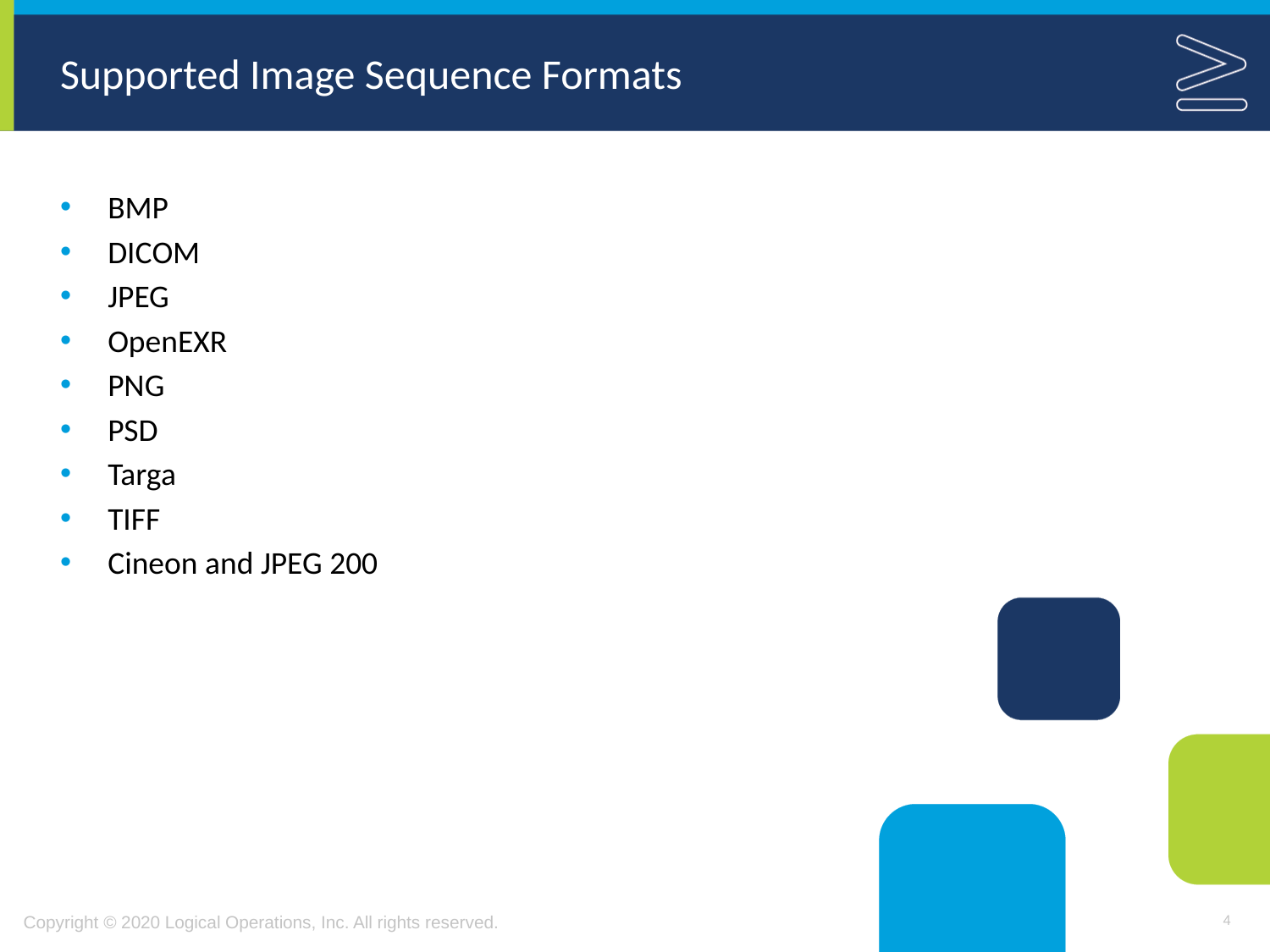

# Supported Image Sequence Formats
BMP
DICOM
JPEG
OpenEXR
PNG
PSD
Targa
TIFF
Cineon and JPEG 200

4